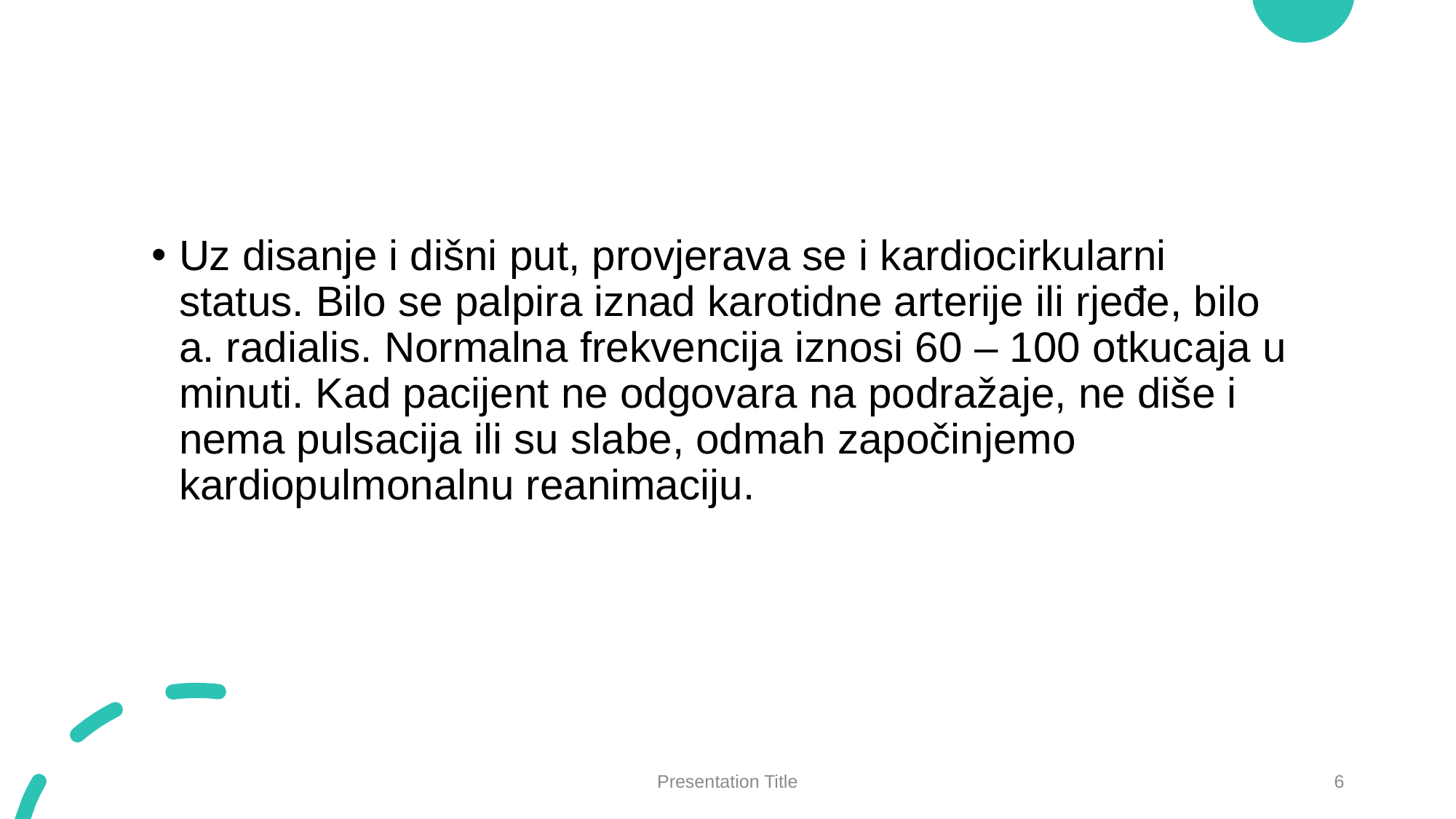

Uz disanje i dišni put, provjerava se i kardiocirkularni status. Bilo se palpira iznad karotidne arterije ili rjeđe, bilo a. radialis. Normalna frekvencija iznosi 60 – 100 otkucaja u minuti. Kad pacijent ne odgovara na podražaje, ne diše i nema pulsacija ili su slabe, odmah započinjemo kardiopulmonalnu reanimaciju.
Presentation Title
6